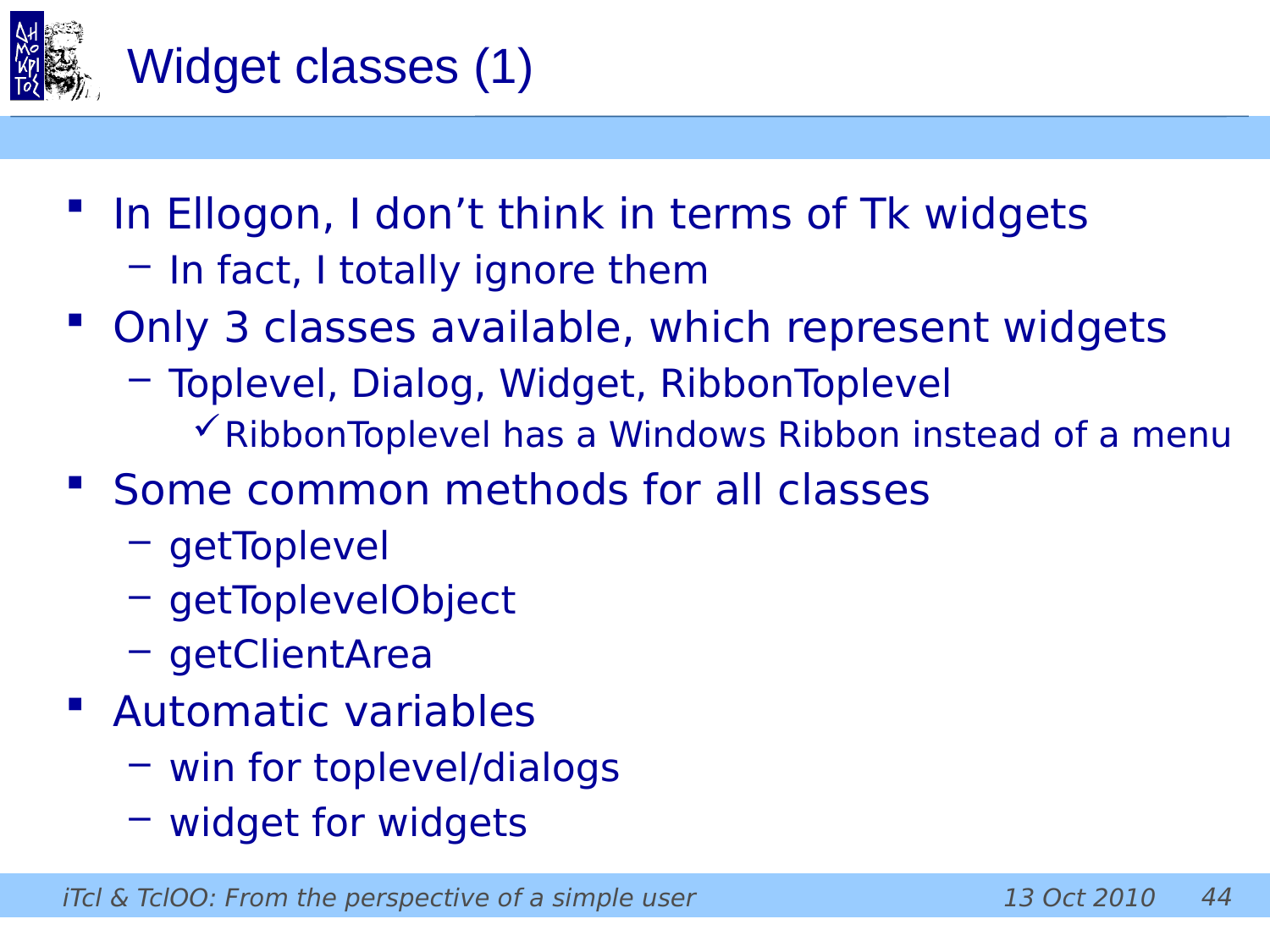

# Widget classes (1)
In Ellogon, I don’t think in terms of Tk widgets
In fact, I totally ignore them
Only 3 classes available, which represent widgets
Toplevel, Dialog, Widget, RibbonToplevel
RibbonToplevel has a Windows Ribbon instead of a menu
Some common methods for all classes
getToplevel
getToplevelObject
getClientArea
Automatic variables
win for toplevel/dialogs
widget for widgets
44
iTcl & TclOO: From the perspective of a simple user
13 Oct 2010